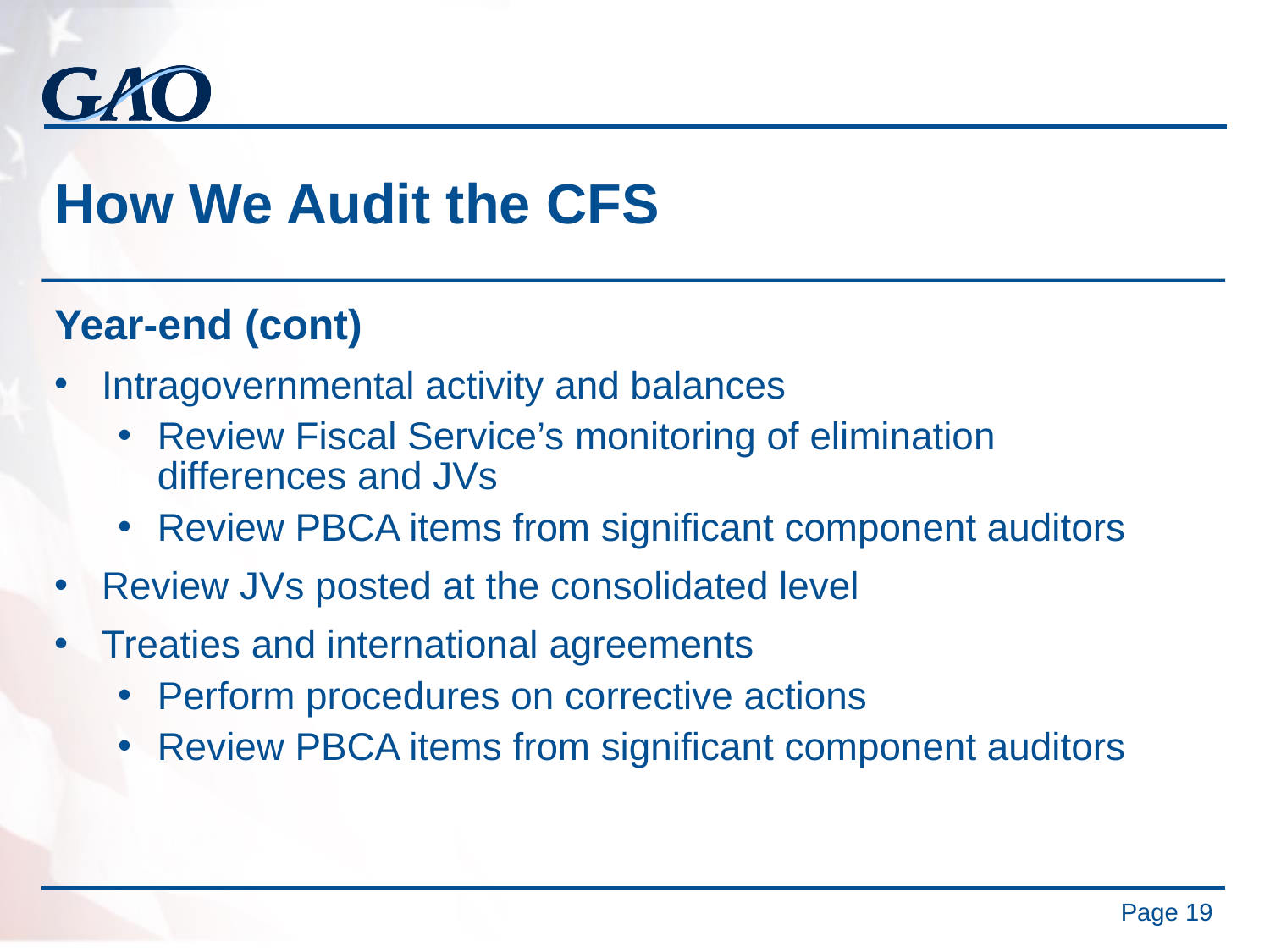

# How We Audit the CFS
Year-end (cont)
Intragovernmental activity and balances
Review Fiscal Service’s monitoring of elimination differences and JVs
Review PBCA items from significant component auditors
Review JVs posted at the consolidated level
Treaties and international agreements
Perform procedures on corrective actions
Review PBCA items from significant component auditors

Page 19